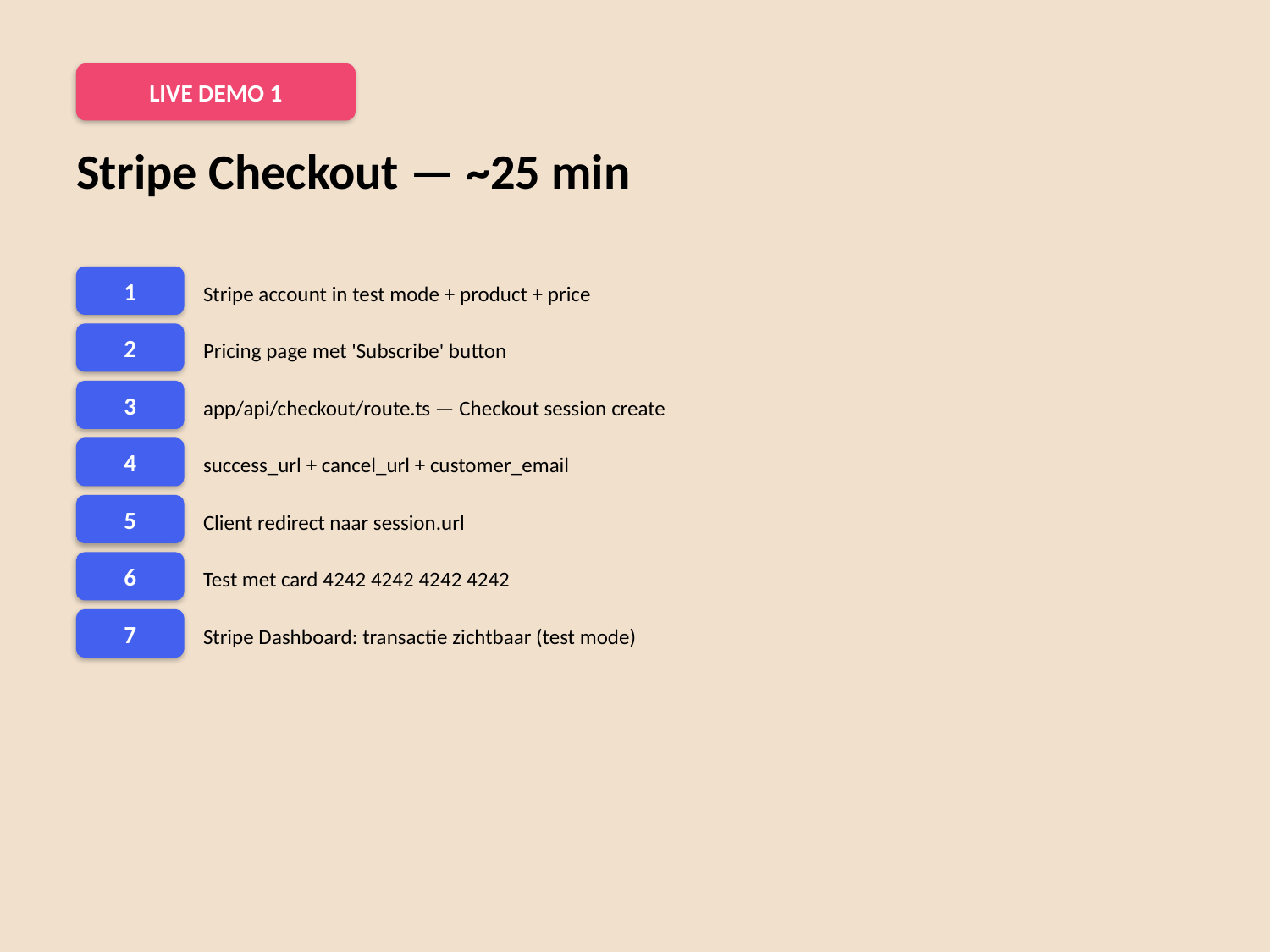

LIVE DEMO 1
Stripe Checkout — ~25 min

1
Stripe account in test mode + product + price

2
Pricing page met 'Subscribe' button

3
app/api/checkout/route.ts — Checkout session create

4
success_url + cancel_url + customer_email

5
Client redirect naar session.url

6
Test met card 4242 4242 4242 4242

7
Stripe Dashboard: transactie zichtbaar (test mode)